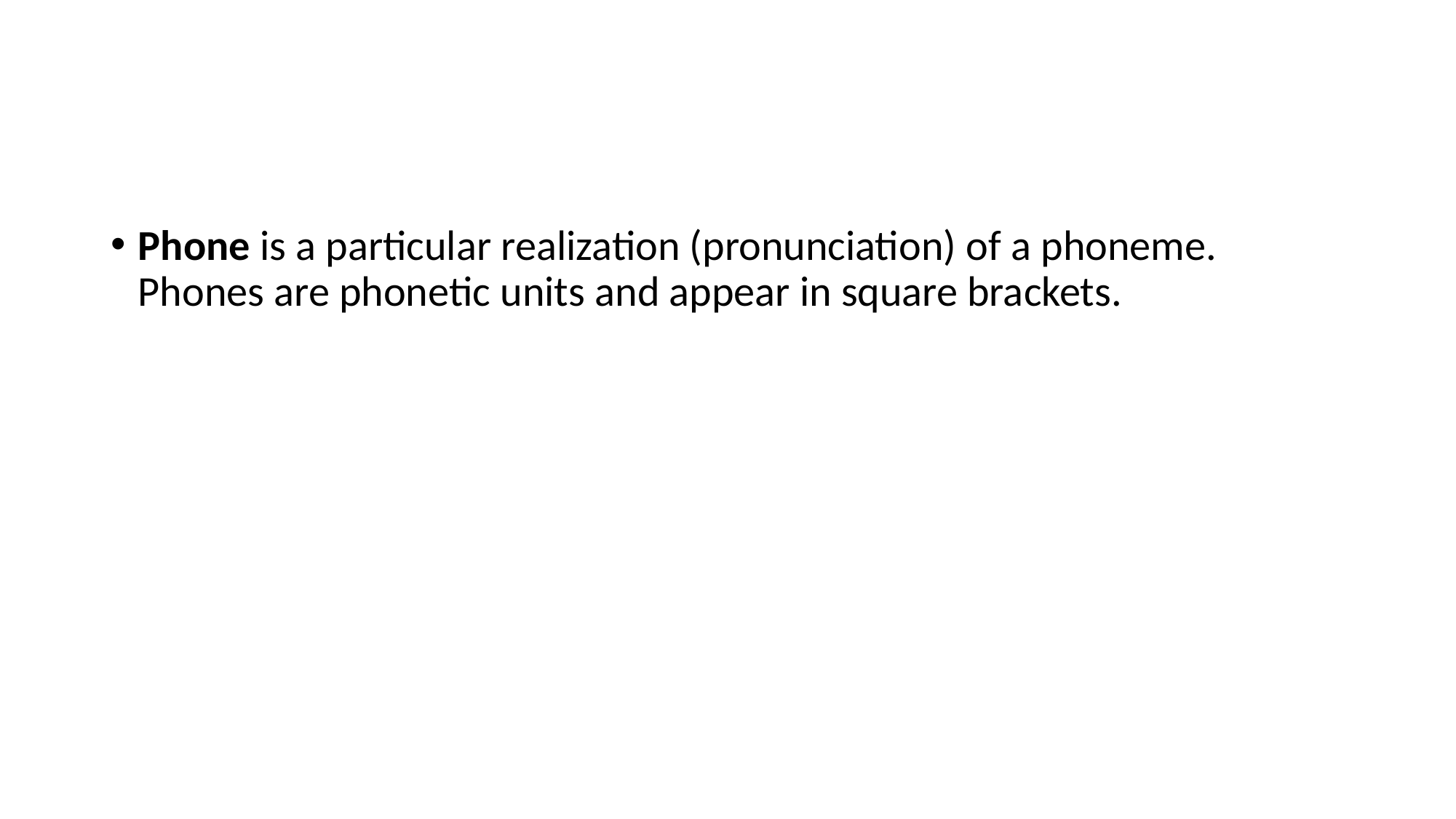

#
Phone is a particular realization (pronunciation) of a phoneme. Phones are phonetic units and appear in square brackets.